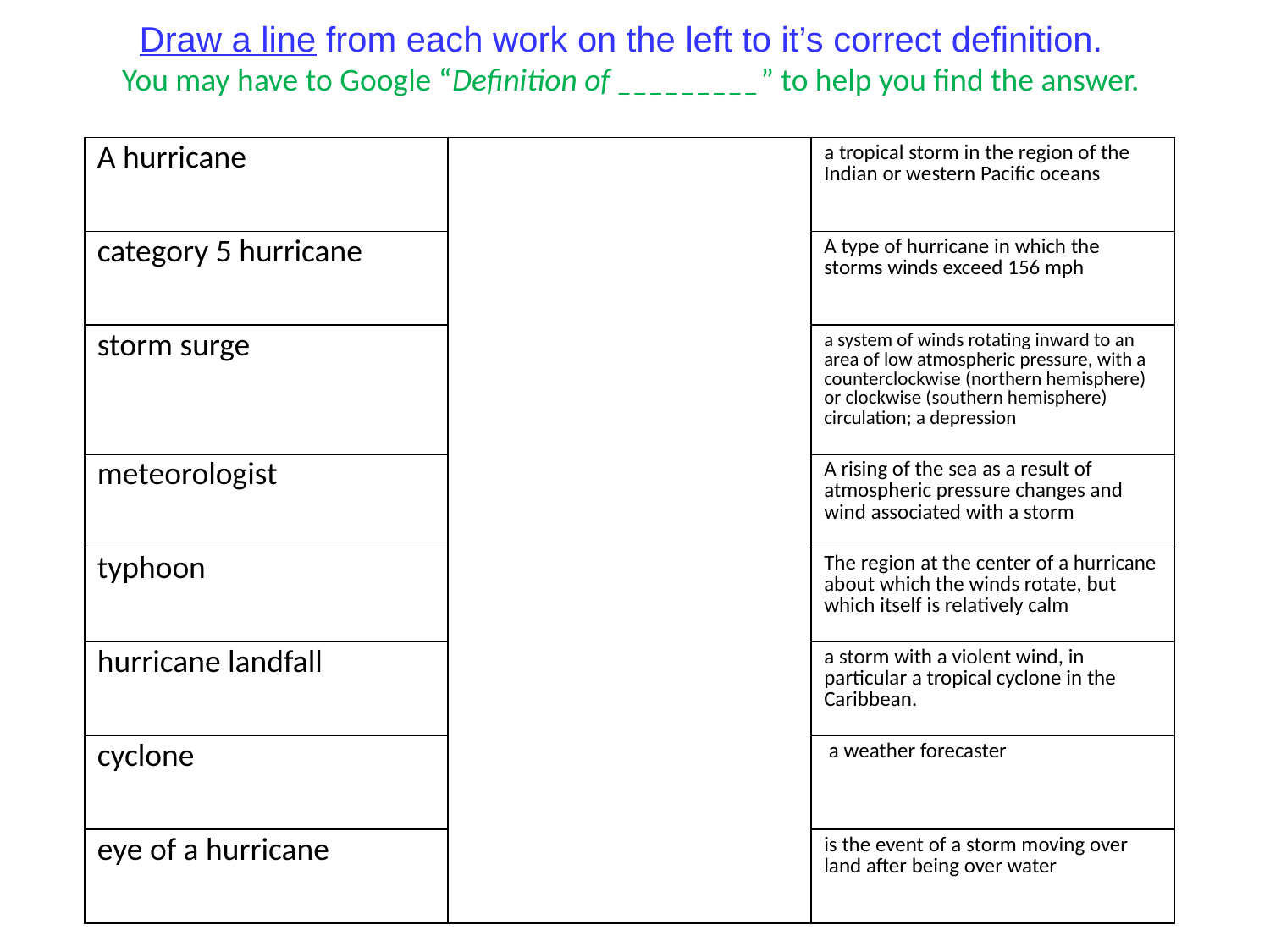

Draw a line from each work on the left to it’s correct definition.
You may have to Google “Definition of _________” to help you find the answer.
| A hurricane |  | a tropical storm in the region of the Indian or western Pacific oceans |
| --- | --- | --- |
| category 5 hurricane |  | A type of hurricane in which the storms winds exceed 156 mph |
| storm surge |  | a system of winds rotating inward to an area of low atmospheric pressure, with a counterclockwise (northern hemisphere) or clockwise (southern hemisphere) circulation; a depression |
| meteorologist |  | A rising of the sea as a result of atmospheric pressure changes and wind associated with a storm |
| typhoon |  | The region at the center of a hurricane about which the winds rotate, but which itself is relatively calm |
| hurricane landfall |  | a storm with a violent wind, in particular a tropical cyclone in the Caribbean. |
| cyclone |  | a weather forecaster |
| eye of a hurricane |  | is the event of a storm moving over land after being over water |